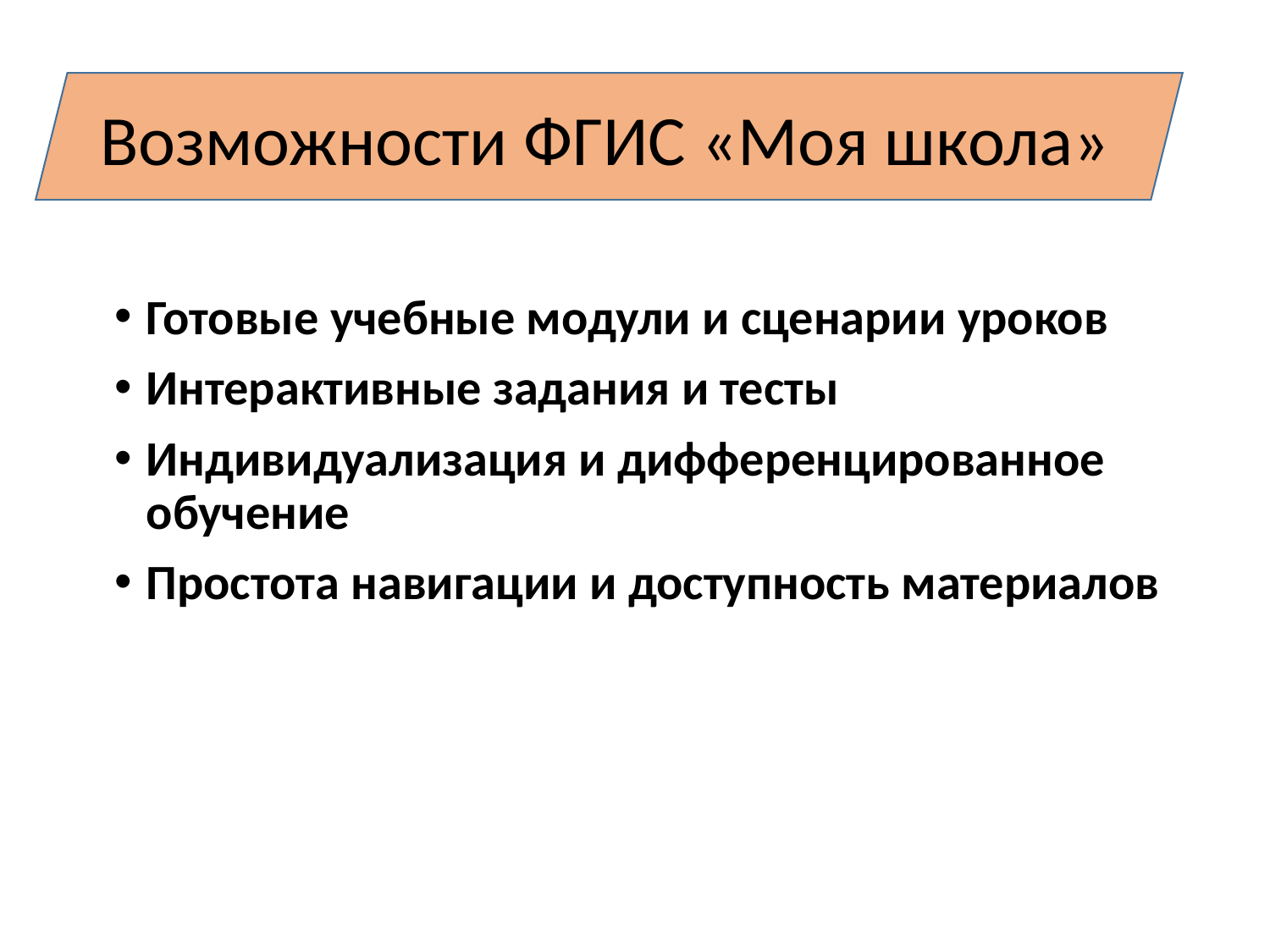

# Возможности ФГИС «Моя школа»

Готовые учебные модули и сценарии уроков
Интерактивные задания и тесты
Индивидуализация и дифференцированное обучение
Простота навигации и доступность материалов